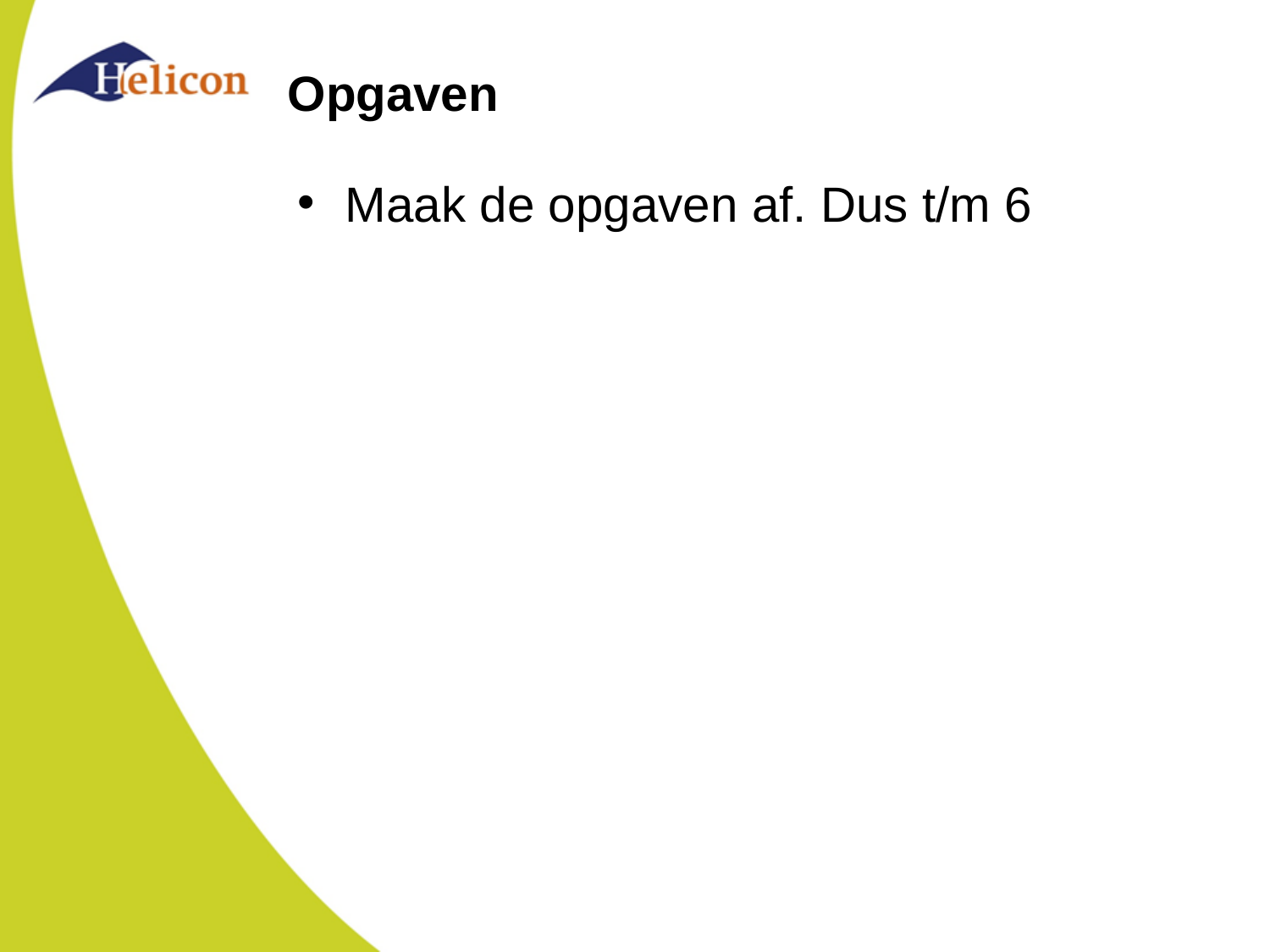

# Opgaven
Maak de opgaven af. Dus t/m 6